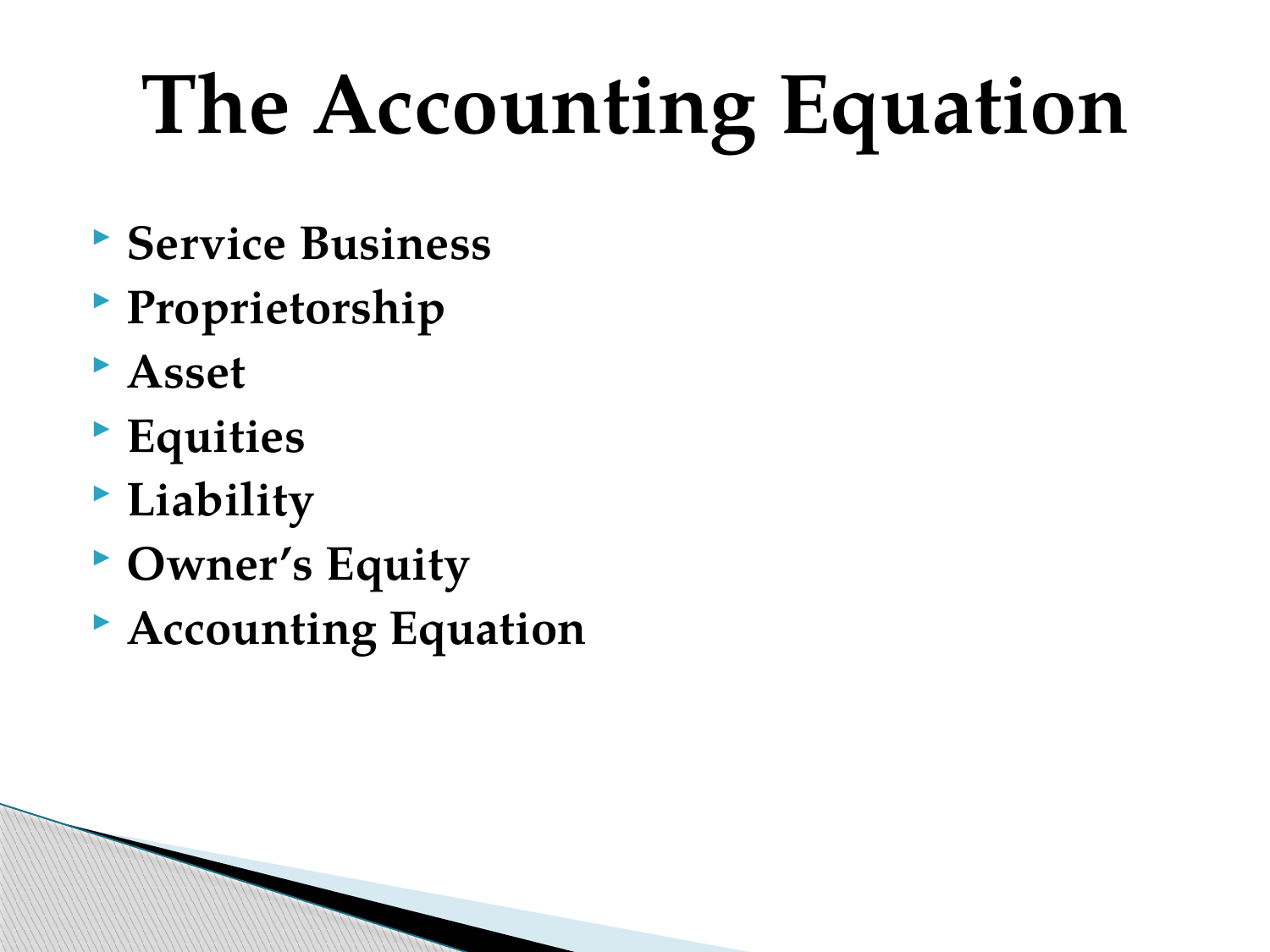

The Accounting Equation
Service Business
Proprietorship
Asset
Equities
Liability
Owner’s Equity
Accounting Equation